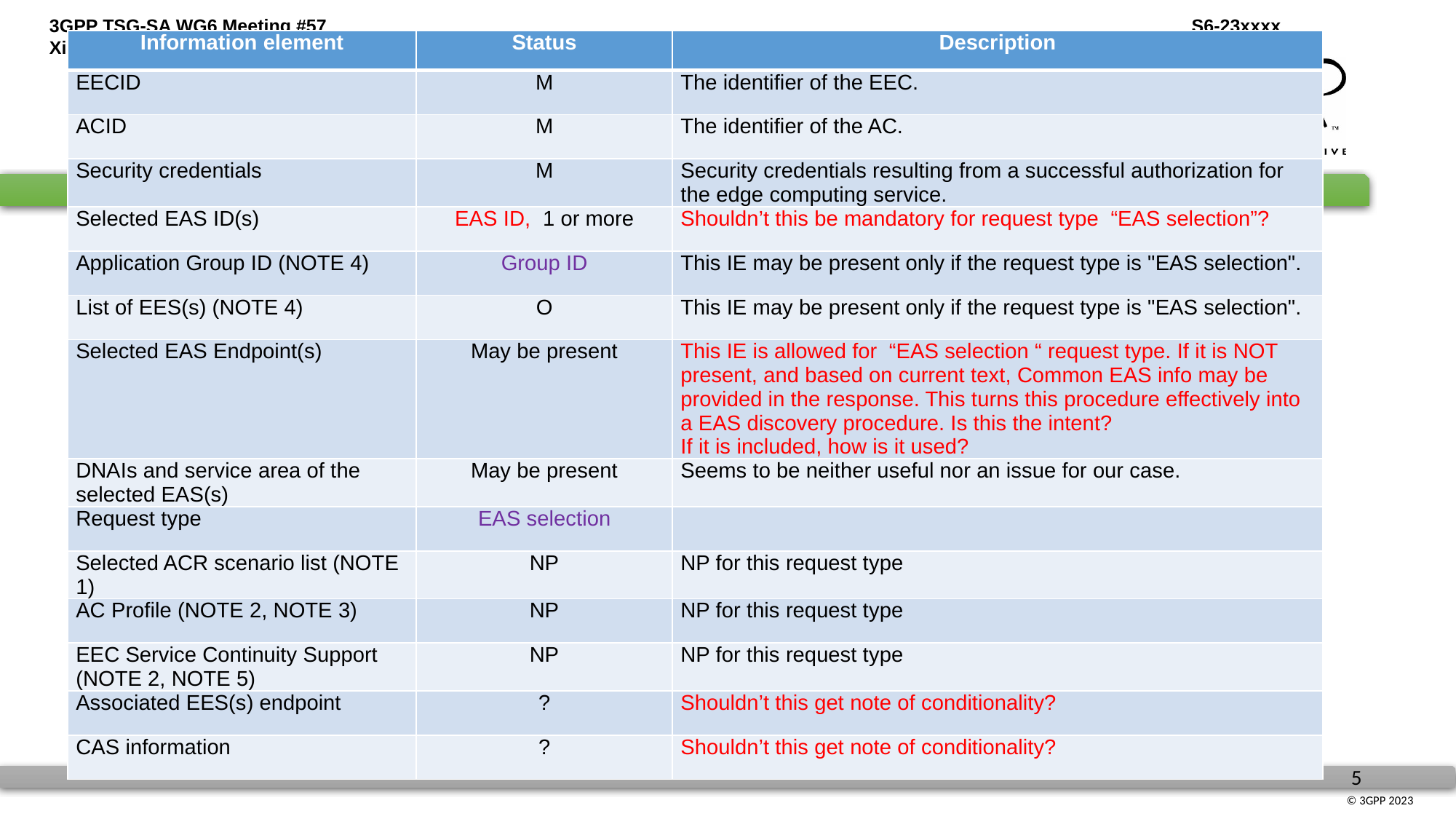

| Information element | Status | Description |
| --- | --- | --- |
| EECID | M | The identifier of the EEC. |
| ACID | M | The identifier of the AC. |
| Security credentials | M | Security credentials resulting from a successful authorization for the edge computing service. |
| Selected EAS ID(s) | EAS ID, 1 or more | Shouldn’t this be mandatory for request type “EAS selection”? |
| Application Group ID (NOTE 4) | Group ID | This IE may be present only if the request type is "EAS selection". |
| List of EES(s) (NOTE 4) | O | This IE may be present only if the request type is "EAS selection". |
| Selected EAS Endpoint(s) | May be present | This IE is allowed for “EAS selection “ request type. If it is NOT present, and based on current text, Common EAS info may be provided in the response. This turns this procedure effectively into a EAS discovery procedure. Is this the intent? If it is included, how is it used? |
| DNAIs and service area of the selected EAS(s) | May be present | Seems to be neither useful nor an issue for our case. |
| Request type | EAS selection |  |
| Selected ACR scenario list (NOTE 1) | NP | NP for this request type |
| AC Profile (NOTE 2, NOTE 3) | NP | NP for this request type |
| EEC Service Continuity Support (NOTE 2, NOTE 5) | NP | NP for this request type |
| Associated EES(s) endpoint | ? | Shouldn’t this get note of conditionality? |
| CAS information | ? | Shouldn’t this get note of conditionality? |
#